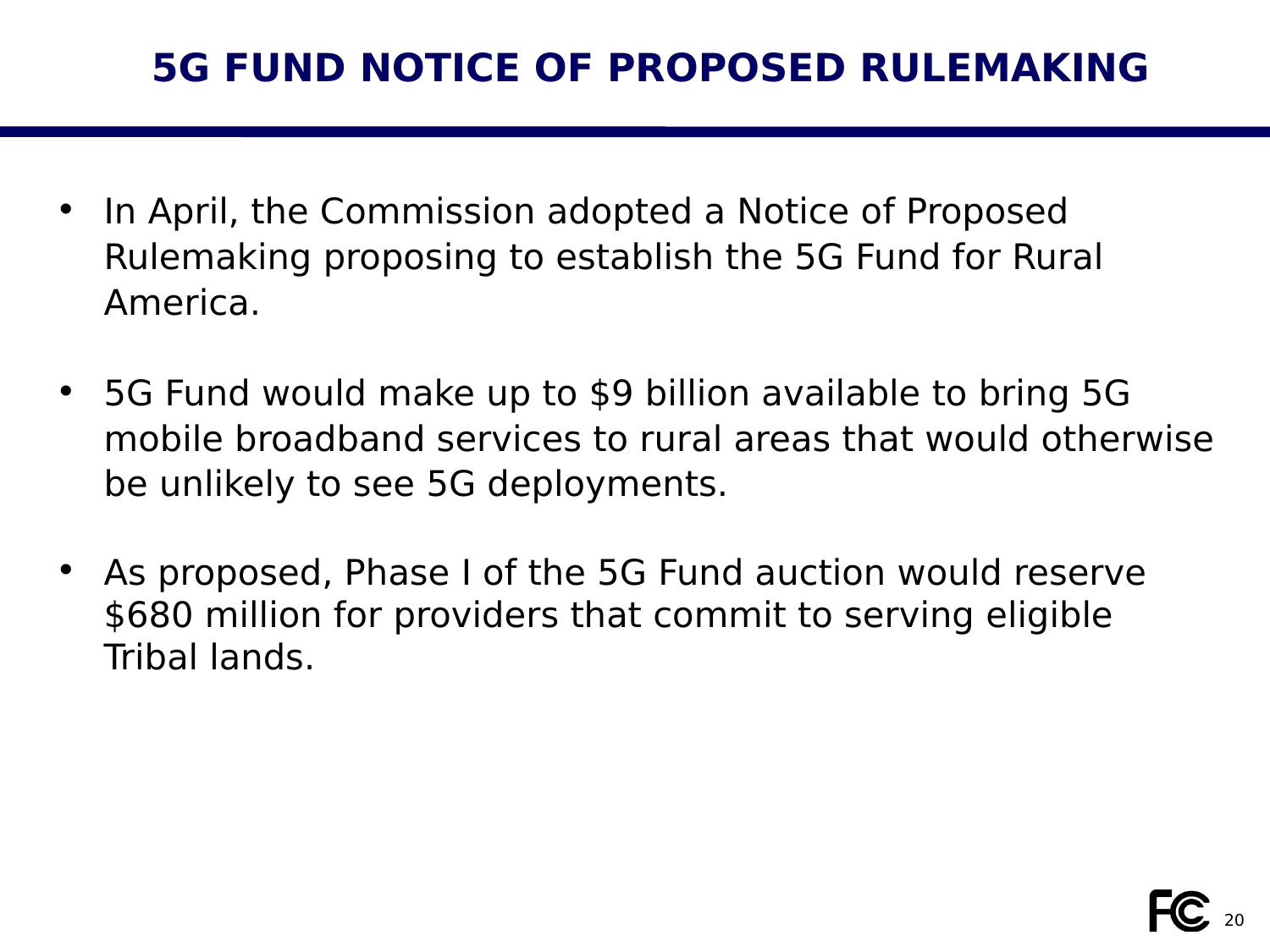

# 5G FUND NOTICE OF PROPOSED RULEMAKING
In April, the Commission adopted a Notice of Proposed Rulemaking proposing to establish the 5G Fund for Rural America.
5G Fund would make up to $9 billion available to bring 5G mobile broadband services to rural areas that would otherwise be unlikely to see 5G deployments.
As proposed, Phase I of the 5G Fund auction would reserve  $680 million for providers that commit to serving eligible Tribal lands.
20